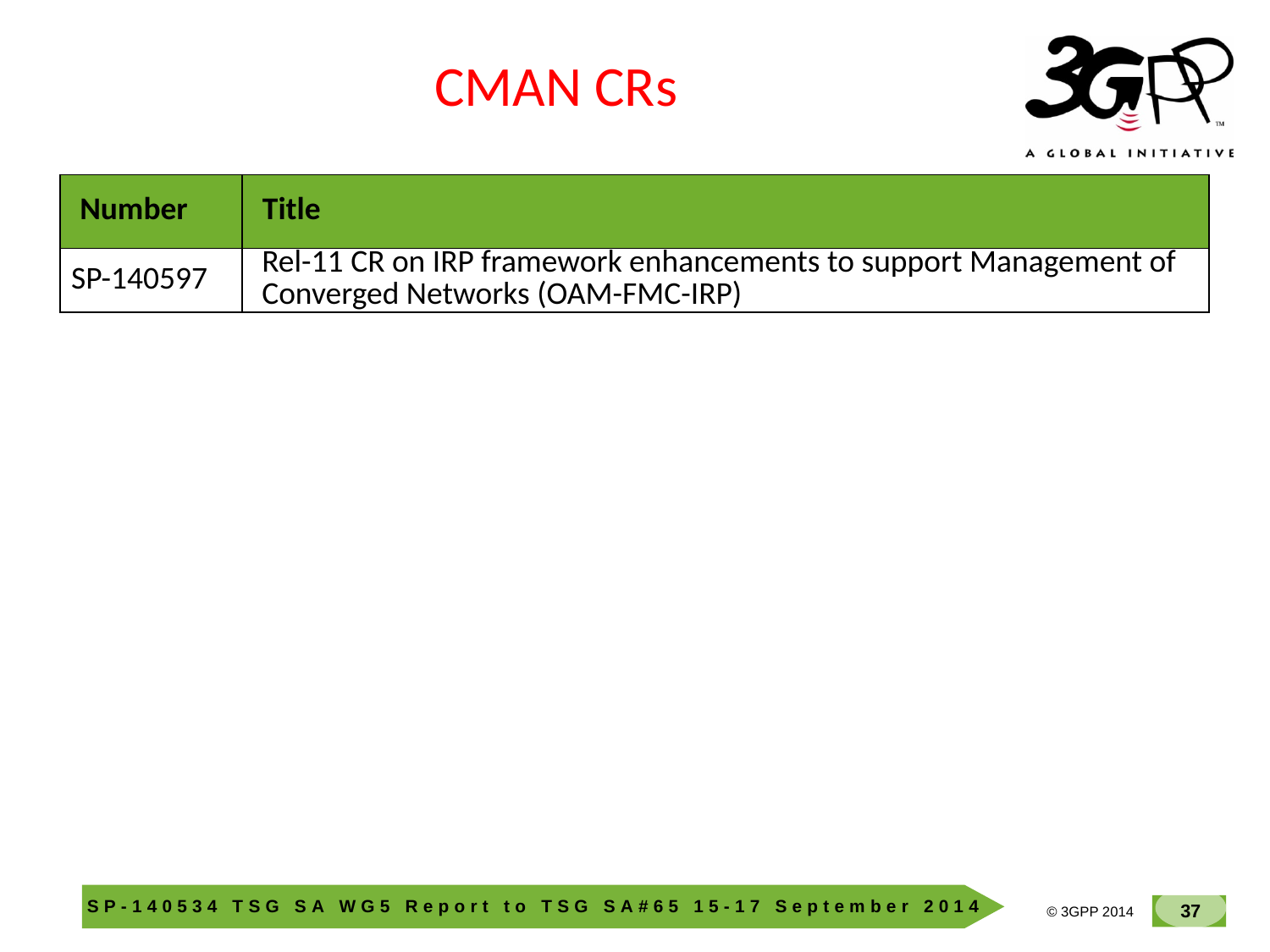

CMAN CRs
| Number | Title |
| --- | --- |
| SP-140597 | Rel-11 CR on IRP framework enhancements to support Management of Converged Networks (OAM-FMC-IRP) |